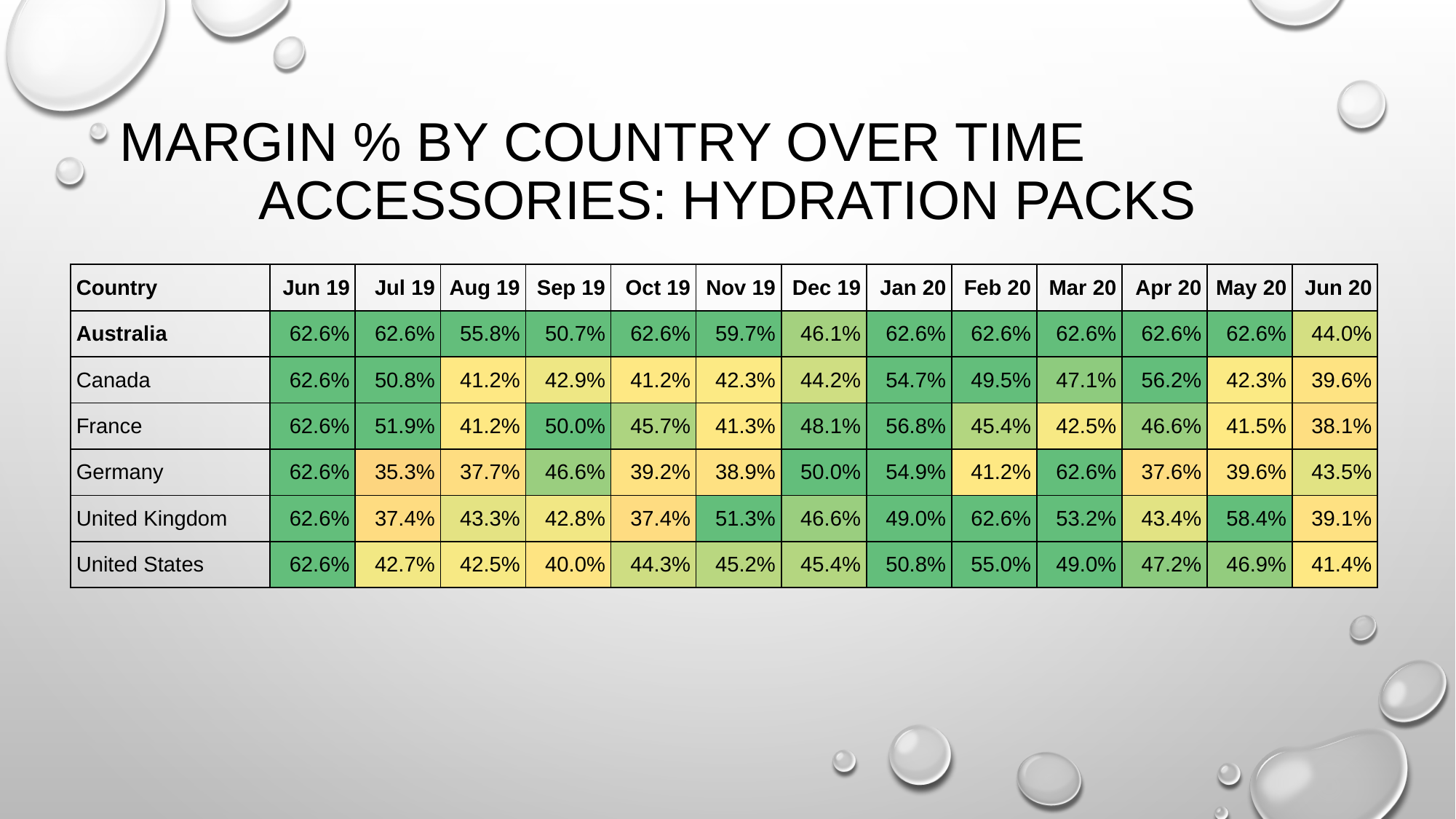

# Margin % by Country over time
Accessories: Hydration Packs
| Country | Jun 19 | Jul 19 | Aug 19 | Sep 19 | Oct 19 | Nov 19 | Dec 19 | Jan 20 | Feb 20 | Mar 20 | Apr 20 | May 20 | Jun 20 |
| --- | --- | --- | --- | --- | --- | --- | --- | --- | --- | --- | --- | --- | --- |
| Australia | 62.6% | 62.6% | 55.8% | 50.7% | 62.6% | 59.7% | 46.1% | 62.6% | 62.6% | 62.6% | 62.6% | 62.6% | 44.0% |
| Canada | 62.6% | 50.8% | 41.2% | 42.9% | 41.2% | 42.3% | 44.2% | 54.7% | 49.5% | 47.1% | 56.2% | 42.3% | 39.6% |
| France | 62.6% | 51.9% | 41.2% | 50.0% | 45.7% | 41.3% | 48.1% | 56.8% | 45.4% | 42.5% | 46.6% | 41.5% | 38.1% |
| Germany | 62.6% | 35.3% | 37.7% | 46.6% | 39.2% | 38.9% | 50.0% | 54.9% | 41.2% | 62.6% | 37.6% | 39.6% | 43.5% |
| United Kingdom | 62.6% | 37.4% | 43.3% | 42.8% | 37.4% | 51.3% | 46.6% | 49.0% | 62.6% | 53.2% | 43.4% | 58.4% | 39.1% |
| United States | 62.6% | 42.7% | 42.5% | 40.0% | 44.3% | 45.2% | 45.4% | 50.8% | 55.0% | 49.0% | 47.2% | 46.9% | 41.4% |